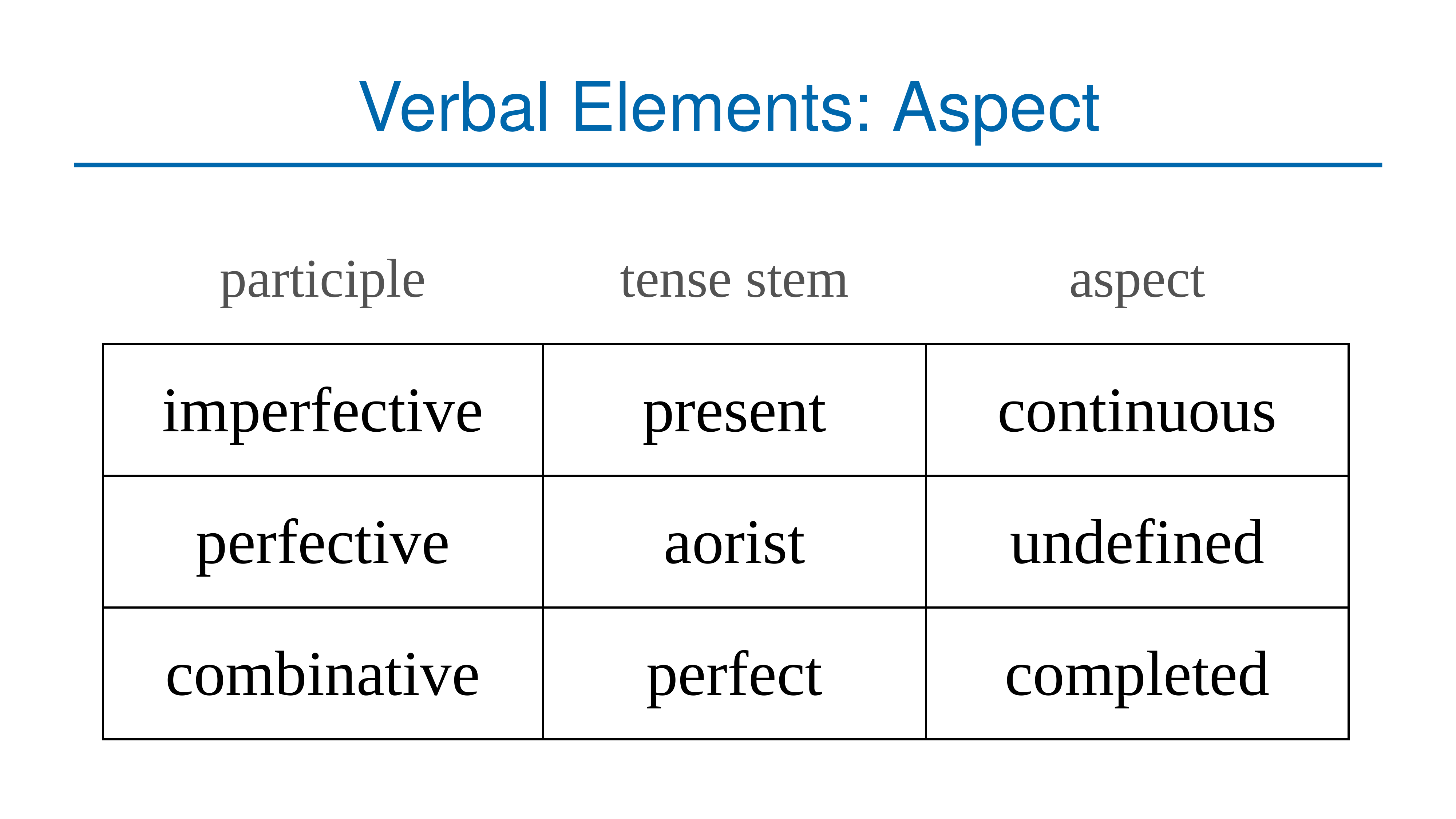

# Verbal Elements: Aspect
| participle | tense stem | aspect |
| --- | --- | --- |
| imperfective | present | continuous |
| perfective | aorist | undefined |
| combinative | perfect | completed |